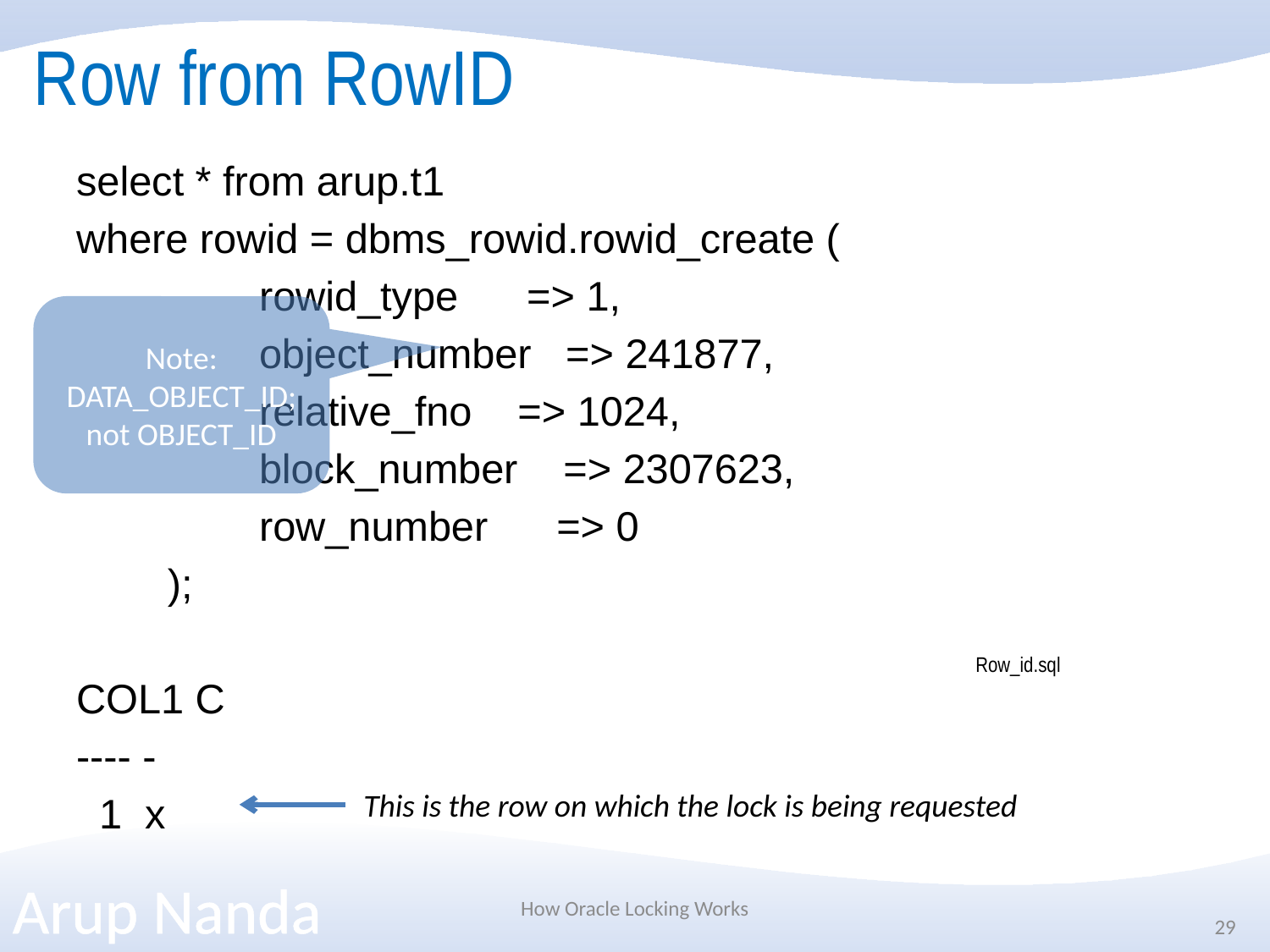

# Row from RowID
select * from arup.t1
where rowid = dbms_rowid.rowid_create (
                rowid_type      => 1,
                object_number   => 241877,
                relative_fno    => 1024,
                block_number    => 2307623,
                row_number      => 0
        );

COL1 C
---- -
  1  x

Note: DATA_OBJECT_ID; not OBJECT_ID
Row_id.sql
This is the row on which the lock is being requested
How Oracle Locking Works
29